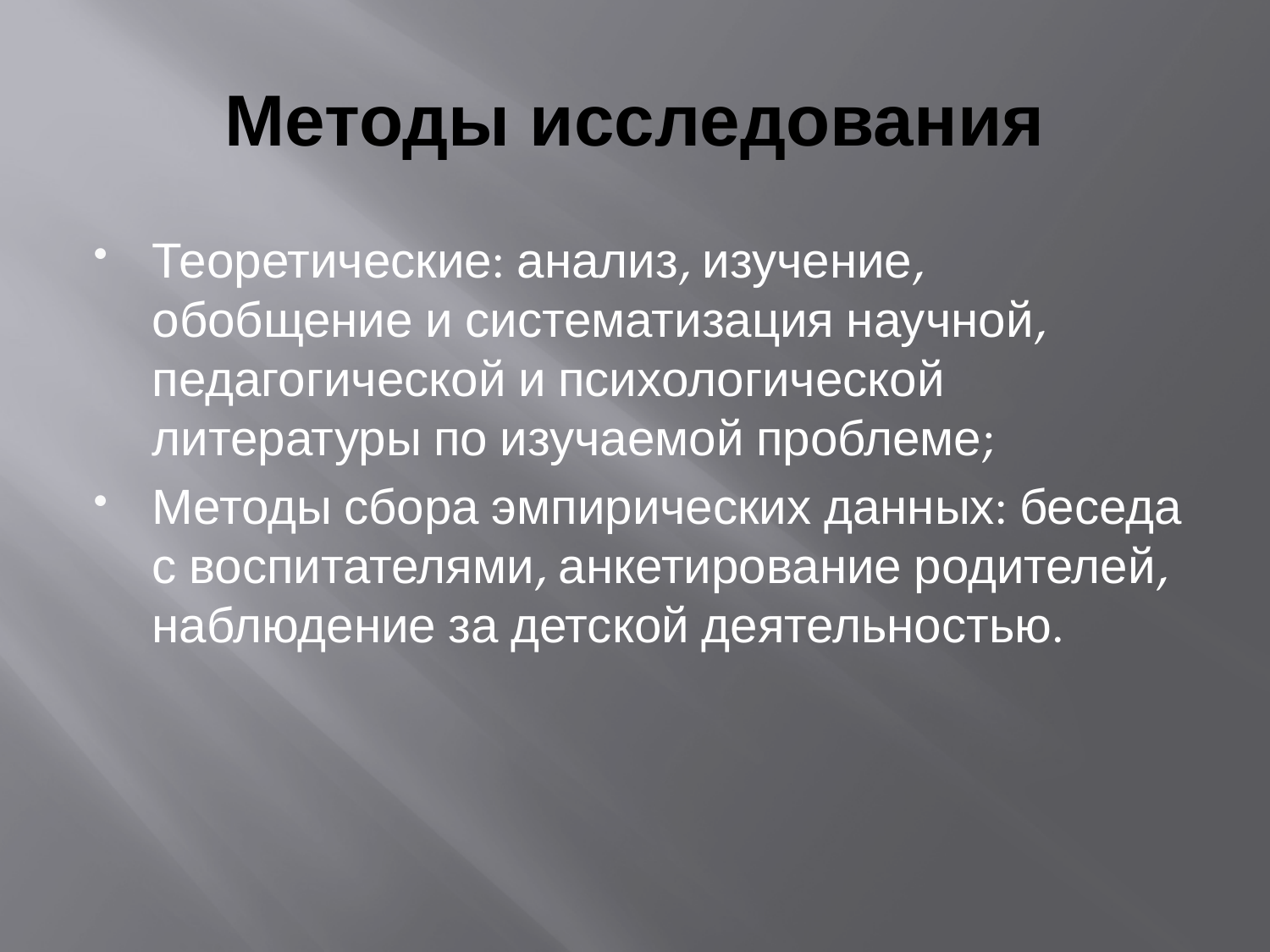

# Методы исследования
Теоретические: анализ, изучение, обобщение и систематизация научной, педагогической и психологической литературы по изучаемой проблеме;
Методы сбора эмпирических данных: беседа с воспитателями, анкетирование родителей, наблюдение за детской деятельностью.